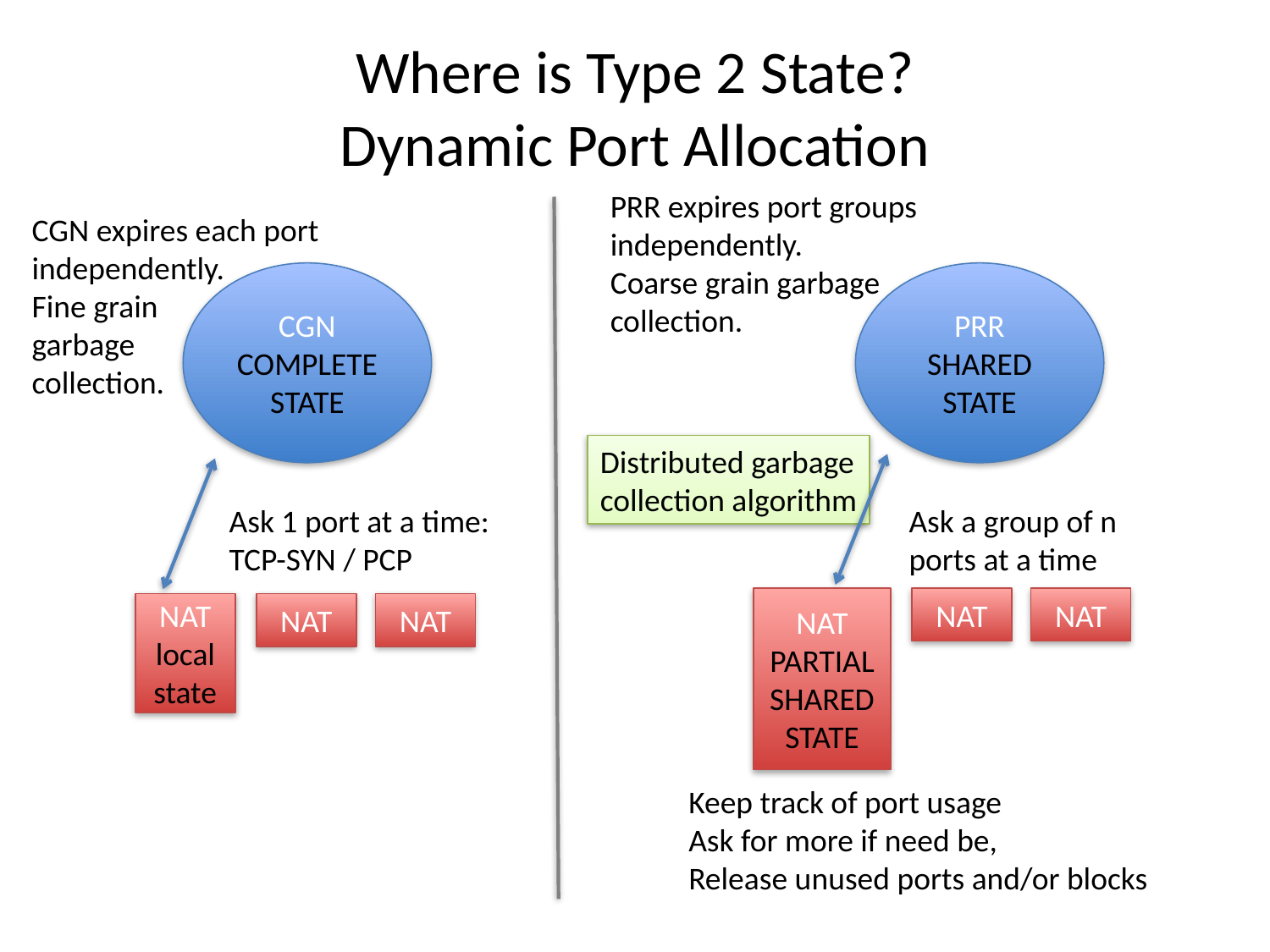

# Where is Type 2 State? Dynamic Port Allocation
PRR expires port groups
independently.
Coarse grain garbage
collection.
CGN expires each port
independently.
Fine grain
garbage
collection.
CGN
COMPLETE
STATE
PRR
SHARED
STATE
Distributed garbage
collection algorithm
Ask 1 port at a time:
TCP-SYN / PCP
Ask a group of n
ports at a time
NAT
PARTIAL
SHARED
STATE
NAT
NAT
NAT
local
state
NAT
NAT
Keep track of port usage
Ask for more if need be,
Release unused ports and/or blocks